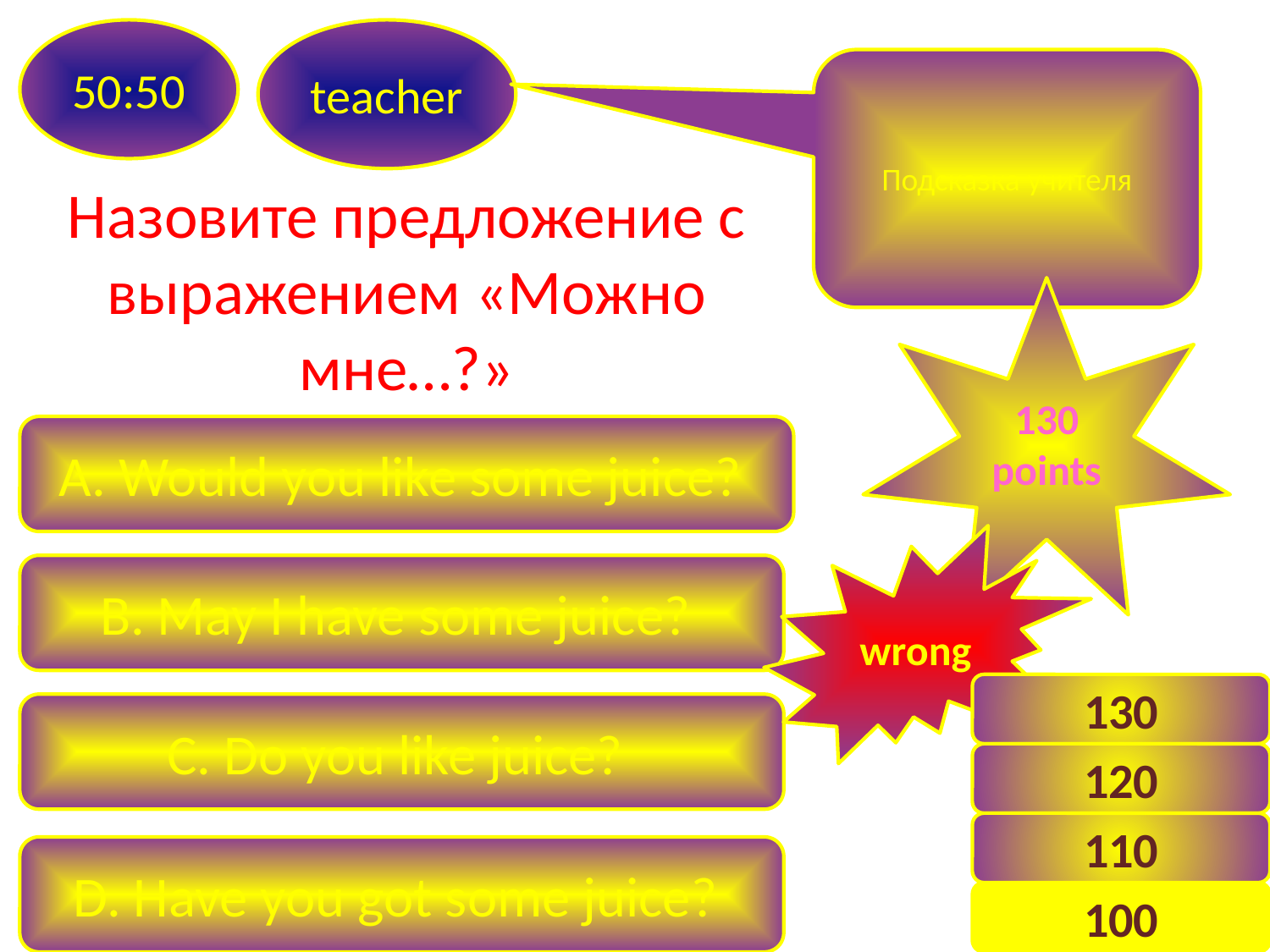

50:50
teacher
Подсказка учителя
Назовите предложение с выражением «Можно мне…?»
130
points
A. Would you like some juice?
wrong
B. May I have some juice?
130
C. Do you like juice?
120
110
D. Have you got some juice?
15
100